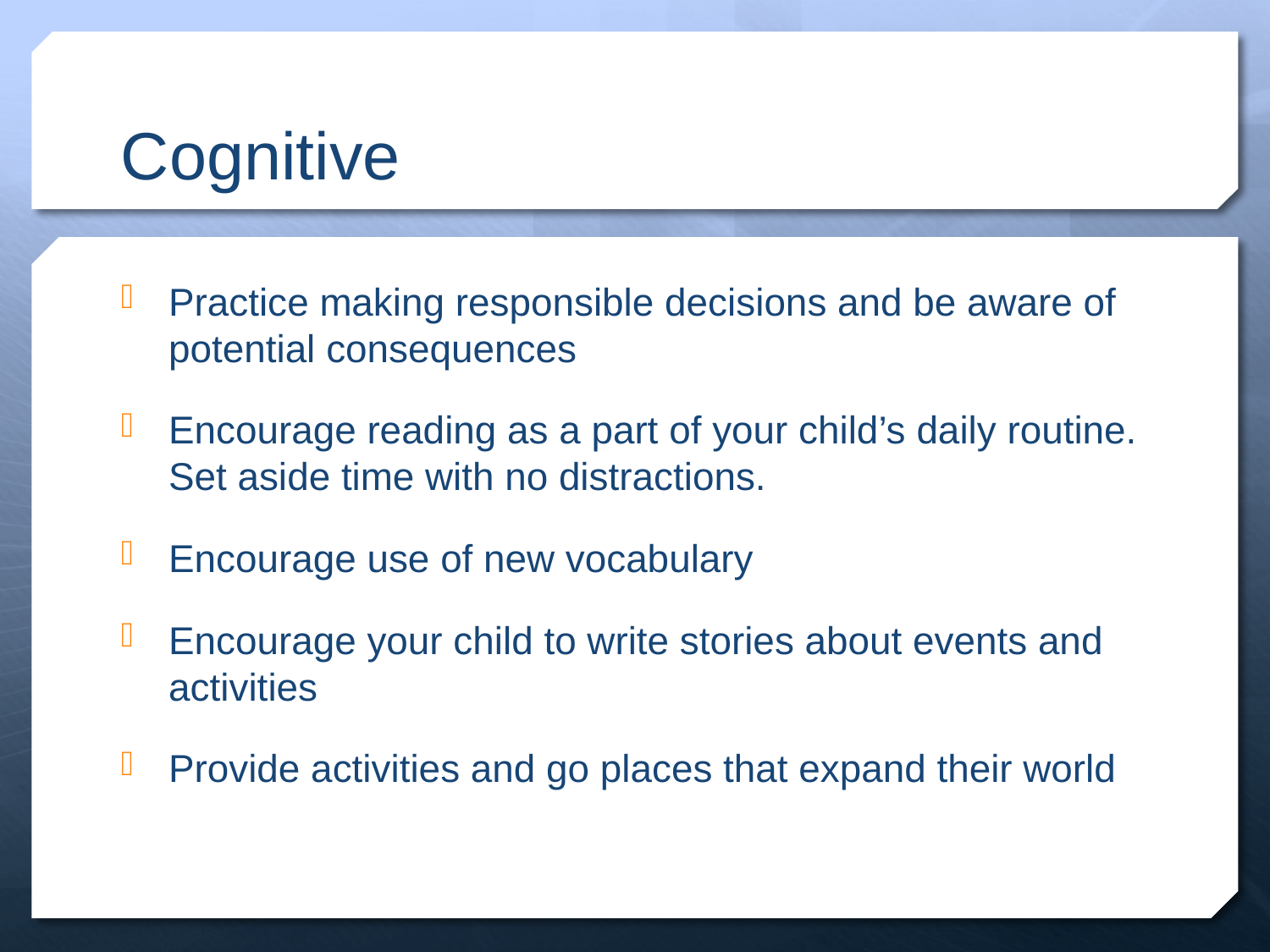

# Cognitive
Practice making responsible decisions and be aware of potential consequences
Encourage reading as a part of your child’s daily routine.  Set aside time with no distractions.
Encourage use of new vocabulary
Encourage your child to write stories about events and activities
Provide activities and go places that expand their world